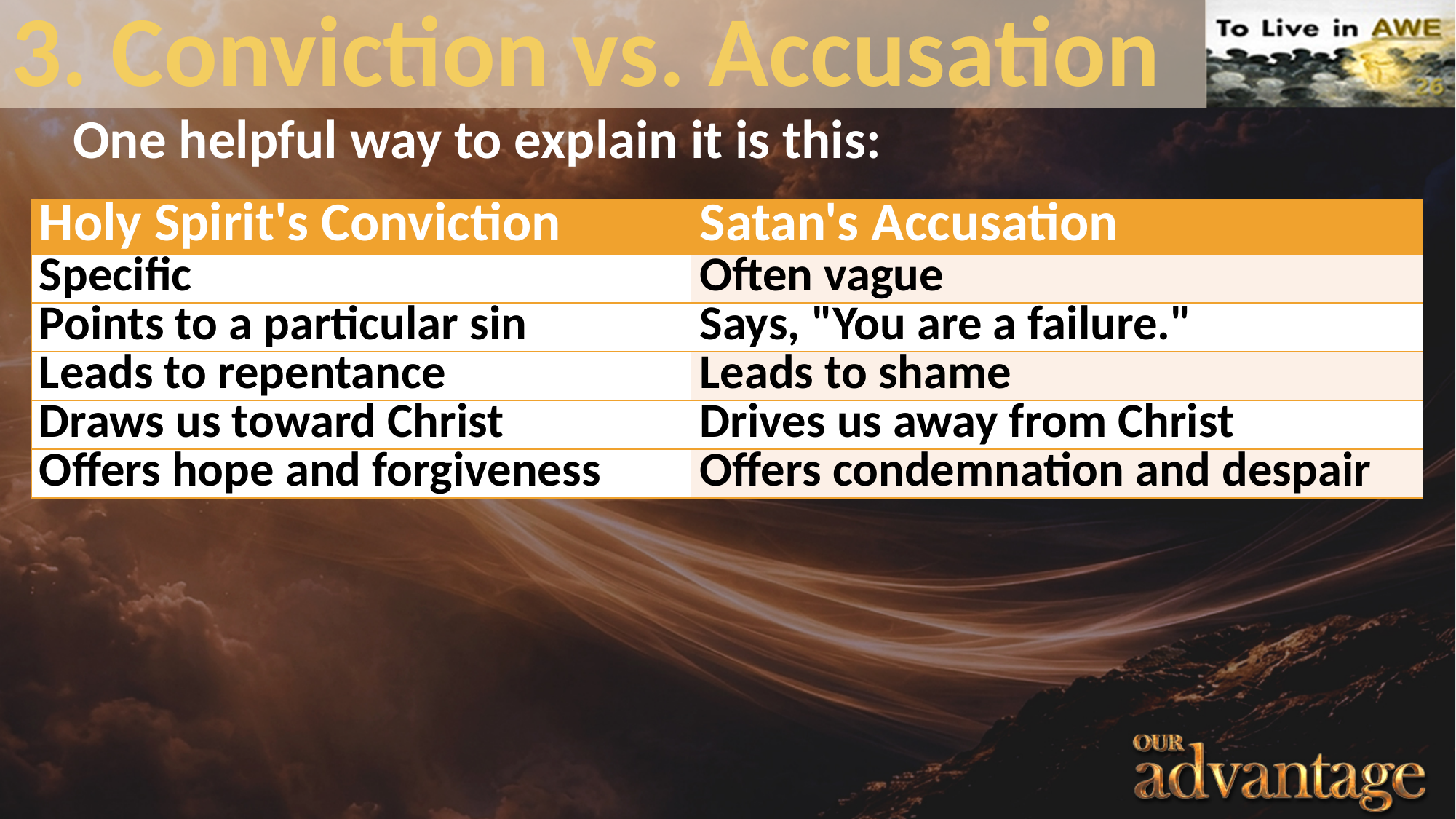

# 3. Conviction vs. Accusation
One helpful way to explain it is this:

| Holy Spirit's Conviction | Satan's Accusation |
| --- | --- |
| Specific | Often vague |
| Points to a particular sin | Says, "You are a failure." |
| Leads to repentance | Leads to shame |
| Draws us toward Christ | Drives us away from Christ |
| Offers hope and forgiveness | Offers condemnation and despair |